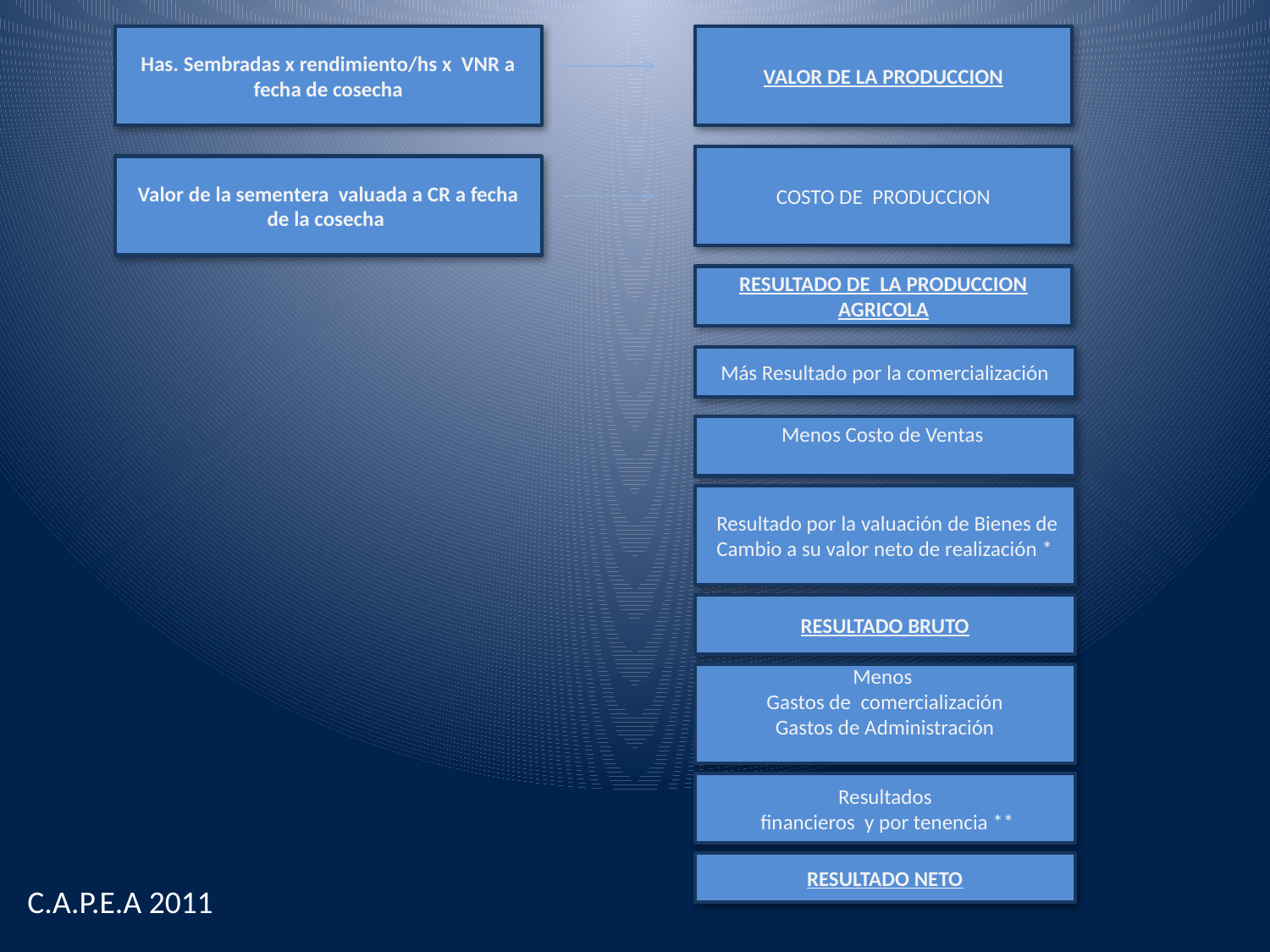

Has. Sembradas x rendimiento/hs x  VNR a fecha de cosecha
VALOR DE LA PRODUCCION
COSTO DE  PRODUCCION
Valor de la sementera  valuada a CR a fecha de la cosecha
RESULTADO DE  LA PRODUCCION AGRICOLA
Más Resultado por la comercialización
Menos Costo de Ventas

 Resultado por la valuación de Bienes de Cambio a su valor neto de realización *

RESULTADO BRUTO

Menos
Gastos de  comercialización
Gastos de Administración

Resultados
 financieros  y por tenencia **
RESULTADO NETO
C.A.P.E.A 2011